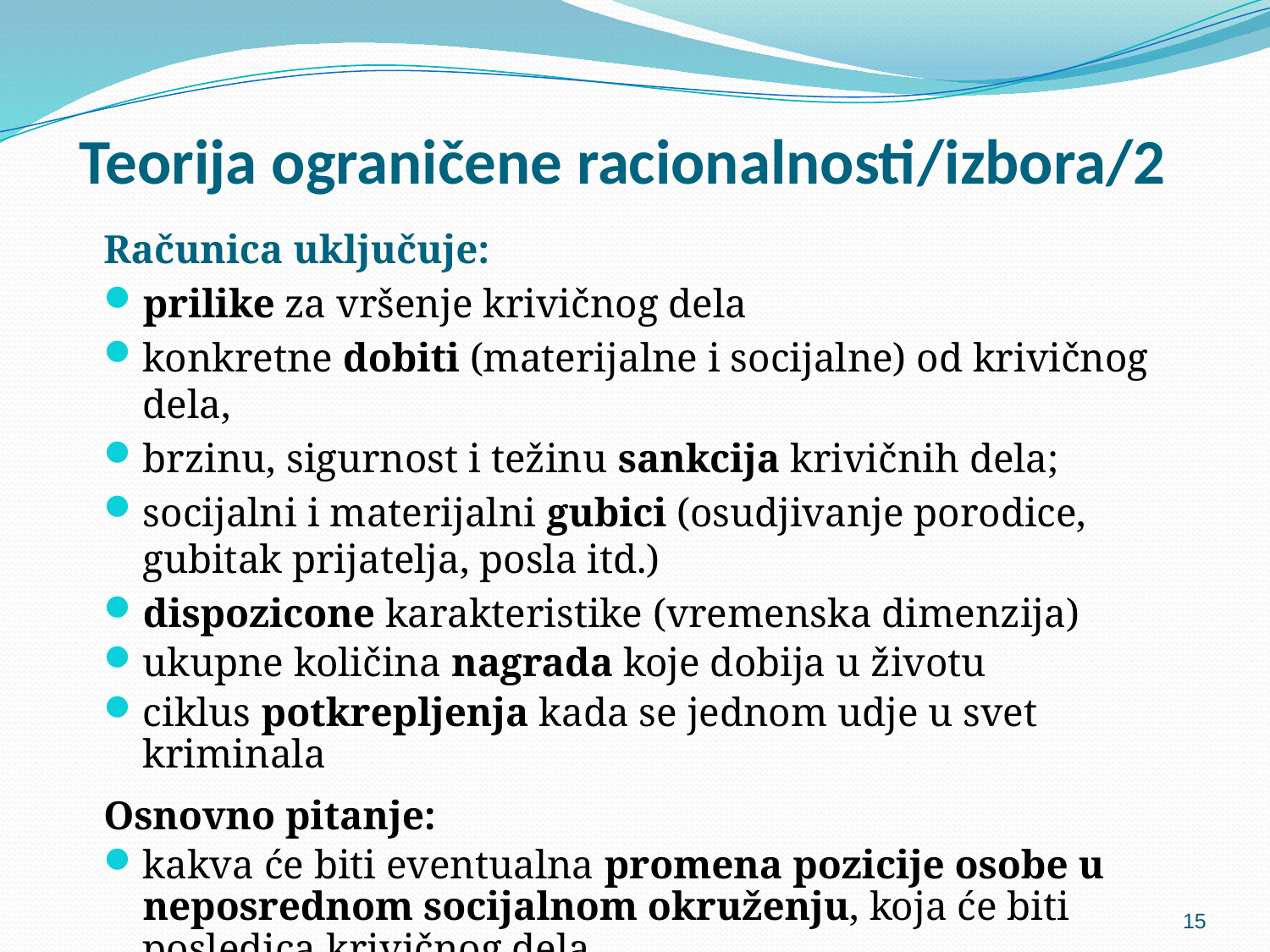

# Teorija ograničene racionalnosti/izbora/2
Računica uključuje:
prilike za vršenje krivičnog dela
konkretne dobiti (materijalne i socijalne) od krivičnog dela,
brzinu, sigurnost i težinu sankcija krivičnih dela;
socijalni i materijalni gubici (osudjivanje porodice, gubitak prijatelja, posla itd.)
dispozicone karakteristike (vremenska dimenzija)
ukupne količina nagrada koje dobija u životu
ciklus potkrepljenja kada se jednom udje u svet kriminala
Osnovno pitanje:
kakva će biti eventualna promena pozicije osobe u neposrednom socijalnom okruženju, koja će biti posledica krivičnog dela

15